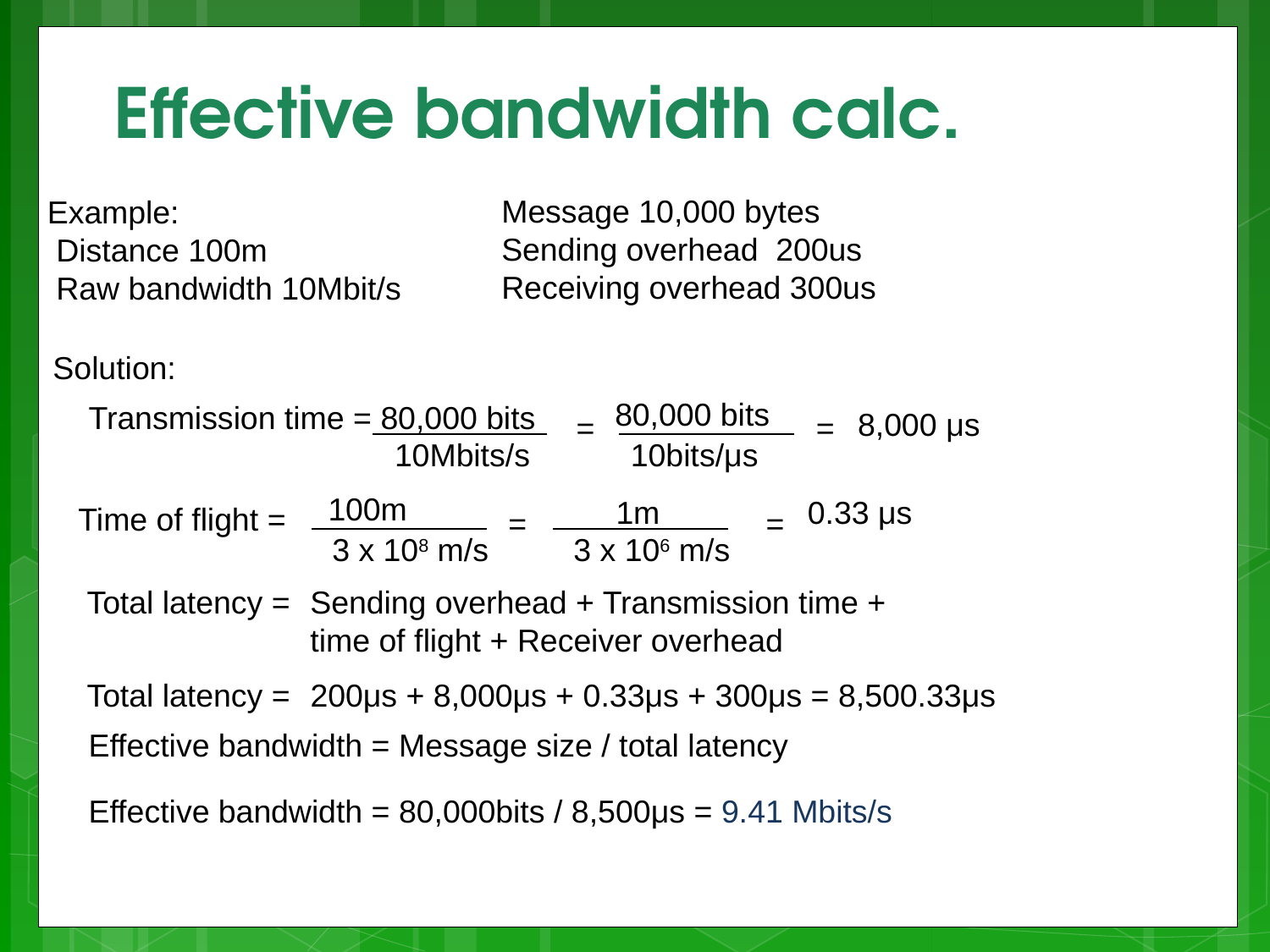

# Effective bandwidth calc.
 Message 10,000 bytes
 Sending overhead  200us
 Receiving overhead 300us
Example:
 Distance 100m
 Raw bandwidth 10Mbit/s
Solution:
80,000 bits
Transmission time = 80,000 bits
8,000 μs
=
=
10Mbits/s
10bits/μs
100m
1m
0.33 μs
Time of flight =
=
=
3 x 108 m/s
3 x 106 m/s
Total latency =
Sending overhead + Transmission time + time of flight + Receiver overhead
Total latency =
200μs + 8,000μs + 0.33μs + 300μs = 8,500.33μs
Effective bandwidth = Message size / total latency
Effective bandwidth = 80,000bits / 8,500μs = 9.41 Mbits/s